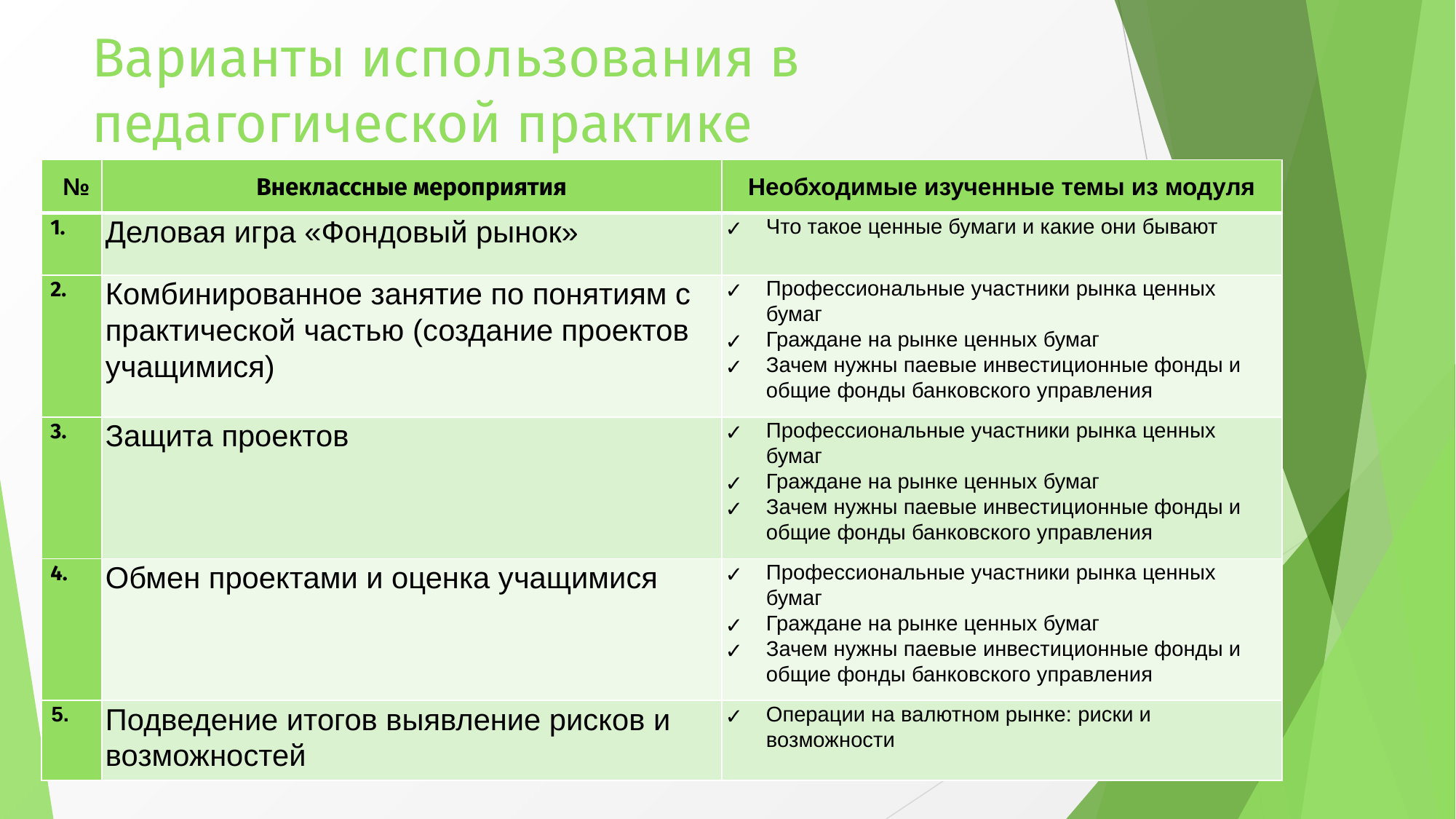

# Варианты использования в педагогической практике
| № | Внеклассные мероприятия | Необходимые изученные темы из модуля |
| --- | --- | --- |
| 1. | Деловая игра «Фондовый рынок» | Что такое ценные бумаги и какие они бывают |
| 2. | Комбинированное занятие по понятиям с практической частью (создание проектов учащимися) | Профессиональные участники рынка ценных бумаг Граждане на рынке ценных бумаг Зачем нужны паевые инвестиционные фонды и общие фонды банковского управления |
| 3. | Защита проектов | Профессиональные участники рынка ценных бумаг Граждане на рынке ценных бумаг Зачем нужны паевые инвестиционные фонды и общие фонды банковского управления |
| 4. | Обмен проектами и оценка учащимися | Профессиональные участники рынка ценных бумаг Граждане на рынке ценных бумаг Зачем нужны паевые инвестиционные фонды и общие фонды банковского управления |
| 5. | Подведение итогов выявление рисков и возможностей | Операции на валютном рынке: риски и возможности |